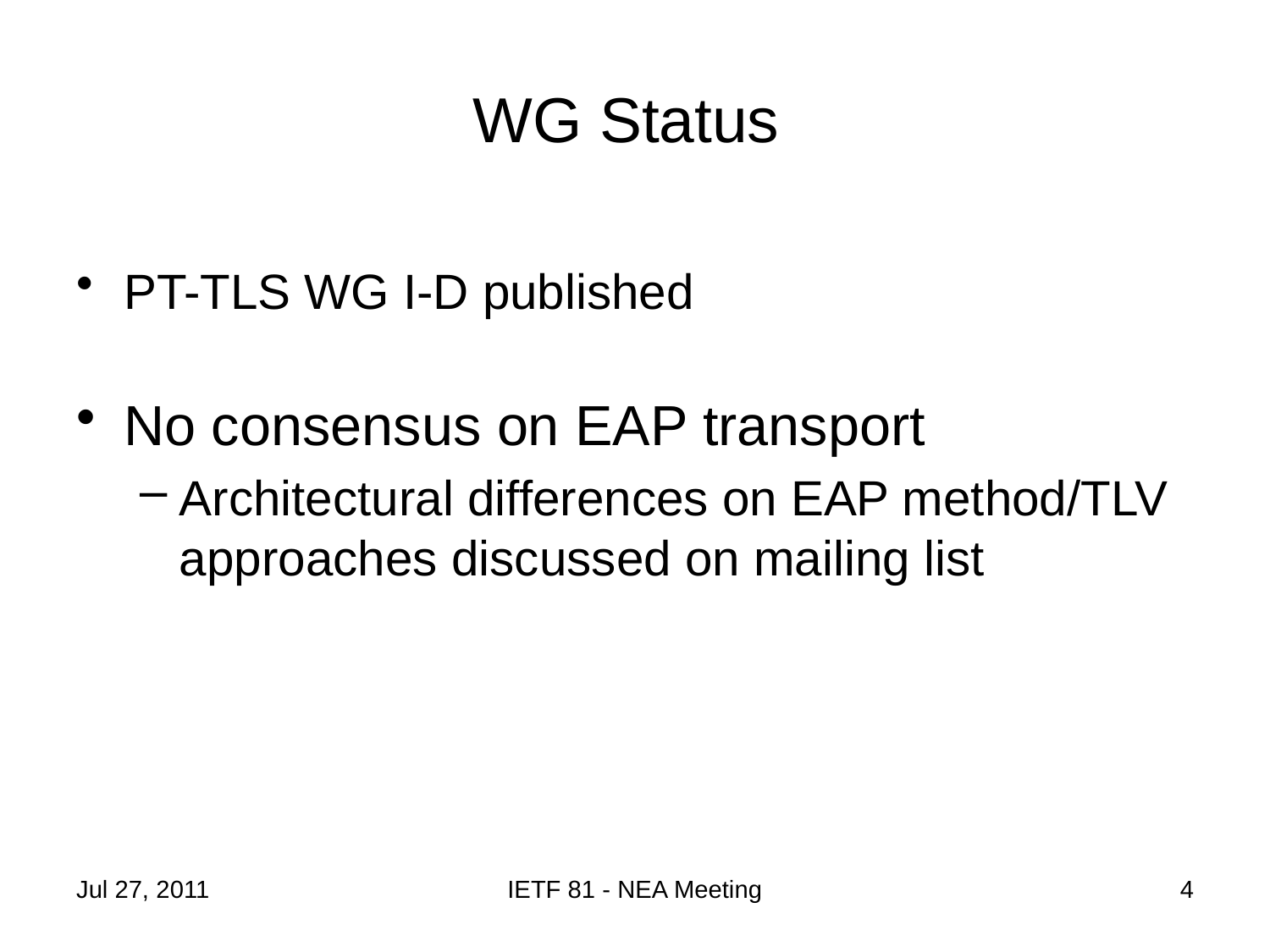

# WG Status

PT-TLS WG I-D published

No consensus on EAP transport
Architectural differences on EAP method/TLV approaches discussed on mailing list

Jul 27, 2011
IETF 81 - NEA Meeting
4